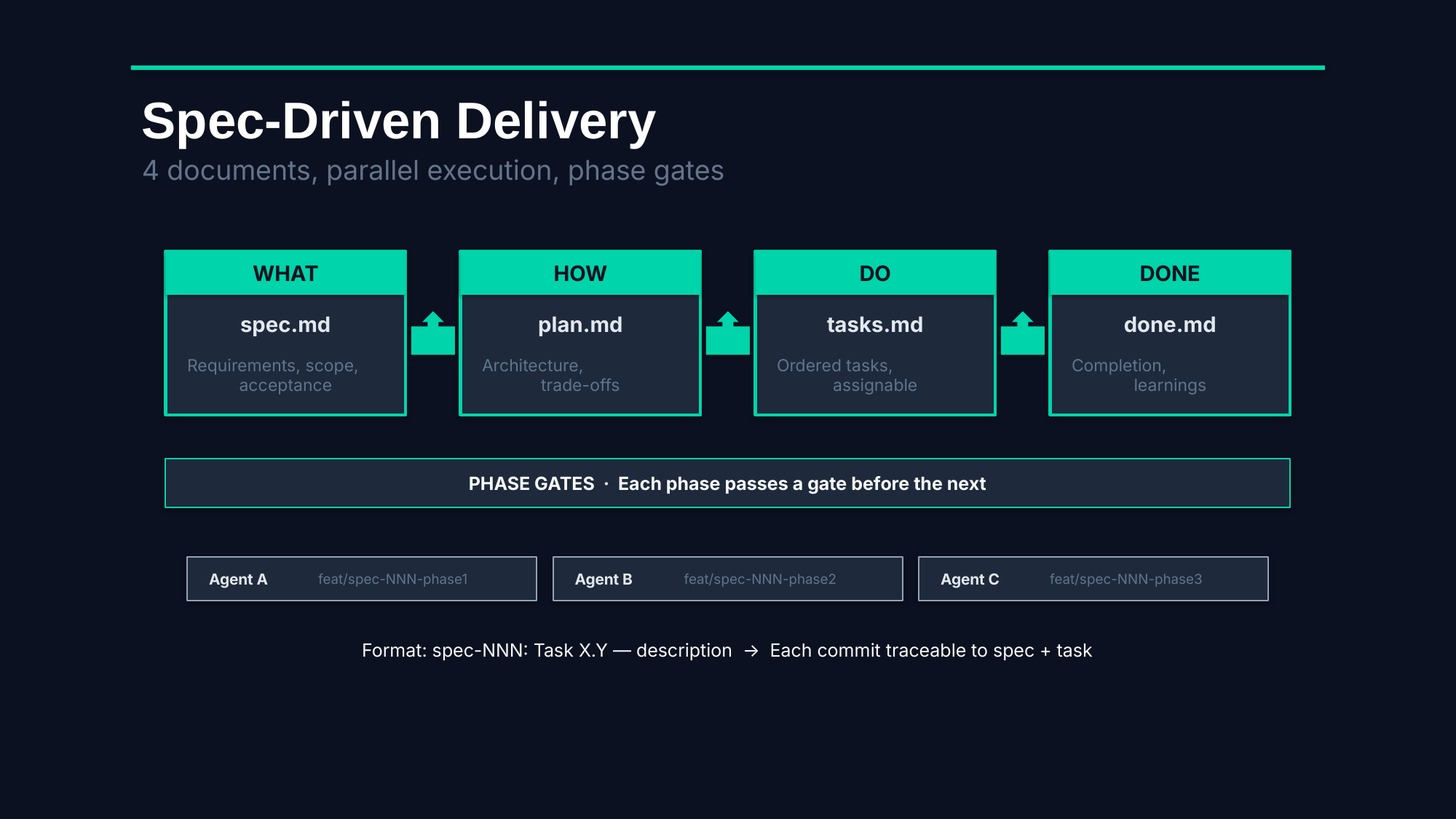

Spec-Driven Delivery
4 documents, parallel execution, phase gates

WHAT

HOW

DO

DONE
spec.md
plan.md
tasks.md
done.md

Requirements, scope,
acceptance
Architecture,
trade-offs
Ordered tasks,
assignable
Completion,
learnings

PHASE GATES  ·  Each phase passes a gate before the next

Agent A
feat/spec-NNN-phase1

Agent B
feat/spec-NNN-phase2

Agent C
feat/spec-NNN-phase3
Format: spec-NNN: Task X.Y — description  →  Each commit traceable to spec + task